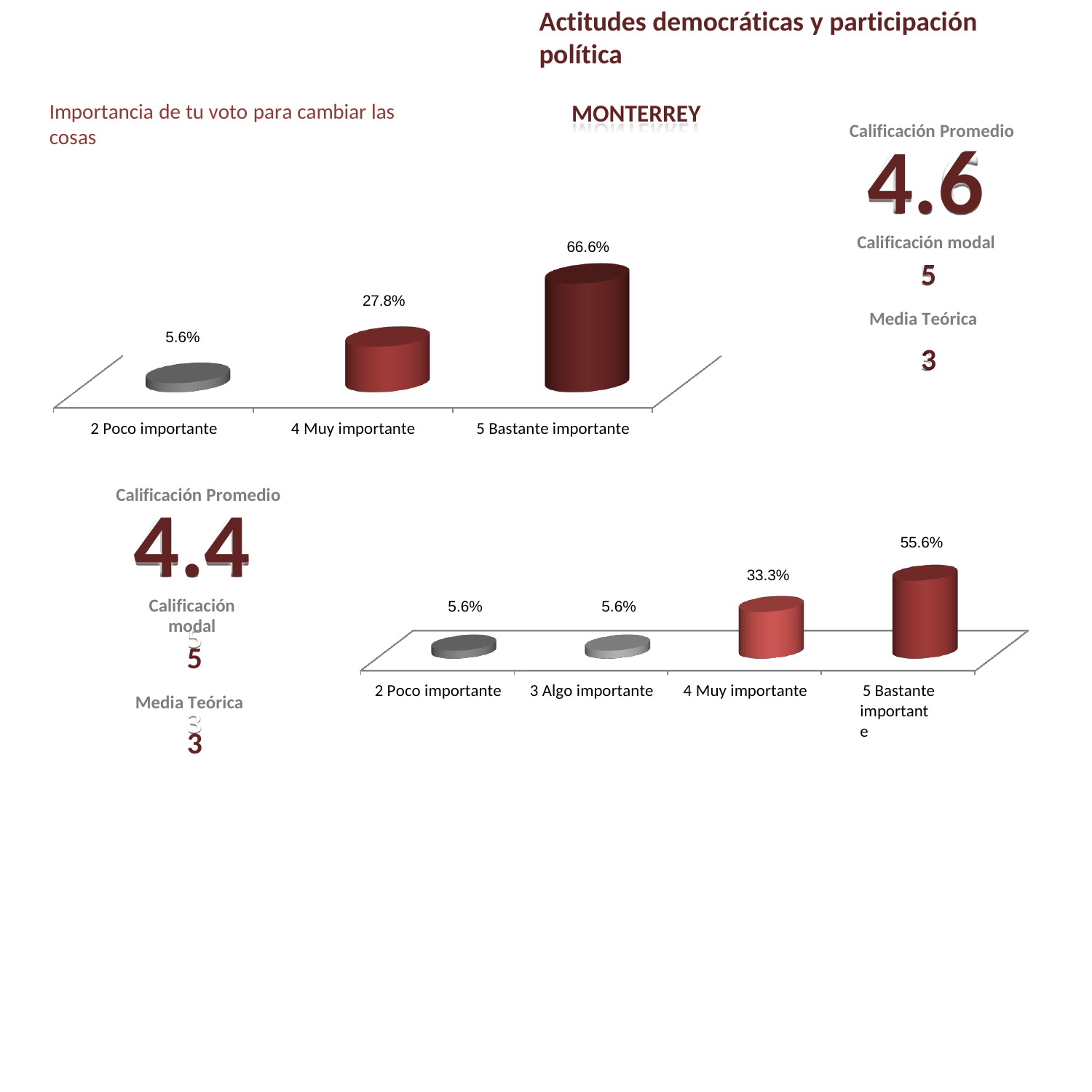

Actitudes democráticas y participación política
MONTERREY
Importancia de tu voto para cambiar las cosas

Calificación Promedio
4.6
Calificación modal
5

Media Teórica

3

66.6%

27.8%
5.6%

2 Poco importante
4 Muy importante
5 Bastante importante

Calificación Promedio

4.4
Calificación modal
5

Media Teórica

3
55.6%
33.3%
5.6%
5.6%

5 Bastante importante
2 Poco importante
3 Algo importante
4 Muy importante